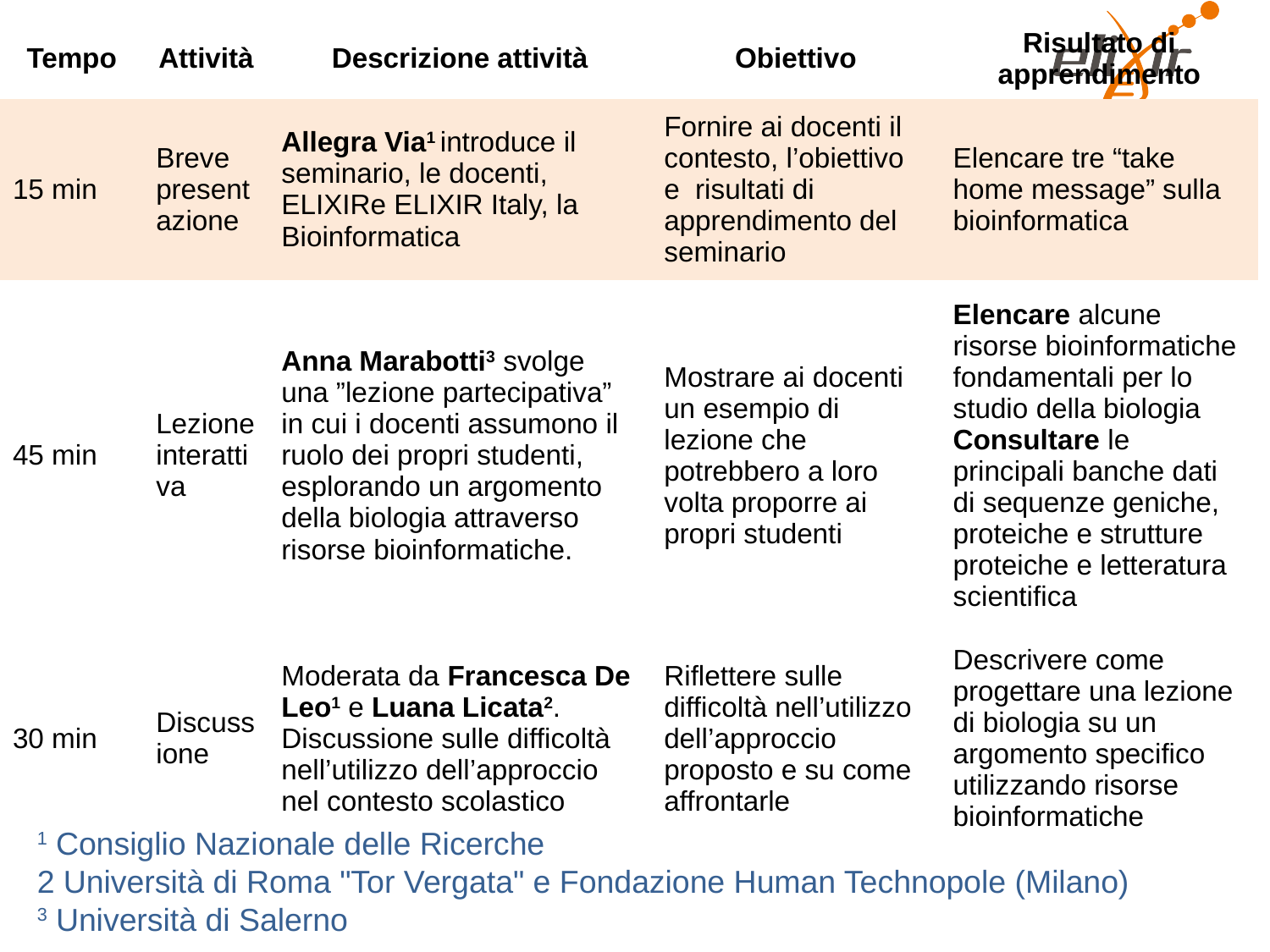

| Tempo | Attività | Descrizione attività | Obiettivo | Risultato di apprendimento |
| --- | --- | --- | --- | --- |
| 15 min | Breve presentazione | Allegra Via1 introduce il seminario, le docenti, ELIXIRe ELIXIR Italy, la Bioinformatica | Fornire ai docenti il contesto, l’obiettivo e risultati di apprendimento del seminario | Elencare tre “take home message” sulla bioinformatica |
| 45 min | Lezione interattiva | Anna Marabotti3 svolge una ”lezione partecipativa” in cui i docenti assumono il ruolo dei propri studenti, esplorando un argomento della biologia attraverso risorse bioinformatiche. | Mostrare ai docenti un esempio di lezione che potrebbero a loro volta proporre ai propri studenti | Elencare alcune risorse bioinformatiche fondamentali per lo studio della biologia Consultare le principali banche dati di sequenze geniche, proteiche e strutture proteiche e letteratura scientifica |
| 30 min | Discussione | Moderata da Francesca De Leo1 e Luana Licata2. Discussione sulle difficoltà nell’utilizzo dell’approccio nel contesto scolastico | Riflettere sulle difficoltà nell’utilizzo dell’approccio proposto e su come affrontarle | Descrivere come progettare una lezione di biologia su un argomento specifico utilizzando risorse bioinformatiche |
1 Consiglio Nazionale delle Ricerche
2 Università di Roma "Tor Vergata" e Fondazione Human Technopole (Milano)
3 Università di Salerno